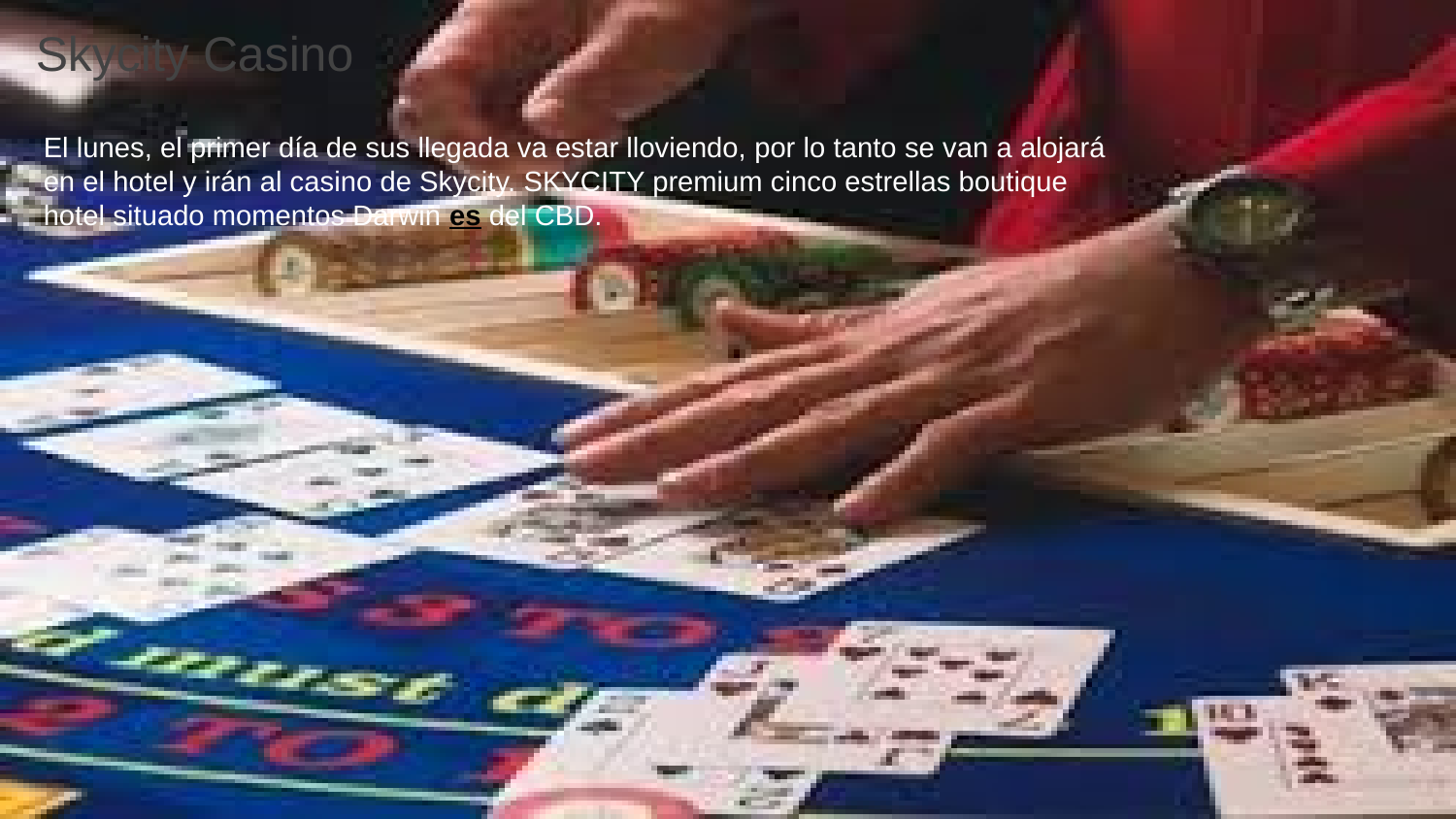

Skycity Casino
El lunes, el primer día de sus llegada va estar lloviendo, por lo tanto se van a alojará en el hotel y irán al casino de Skycity. SKYCITY premium cinco estrellas boutique hotel situado momentos Darwin es del CBD.